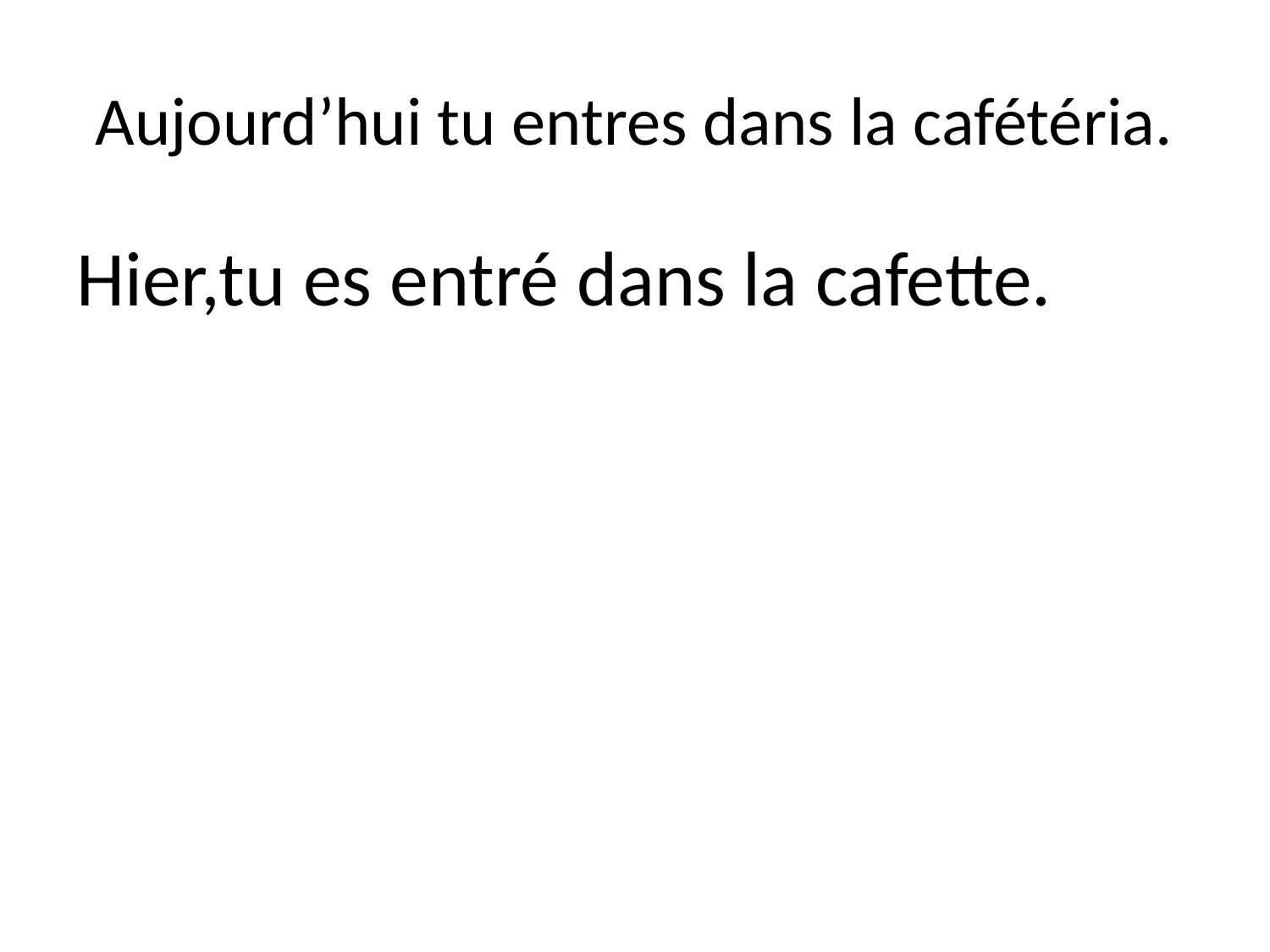

# Aujourd’hui tu entres dans la cafétéria.
Hier,tu es entré dans la cafette.